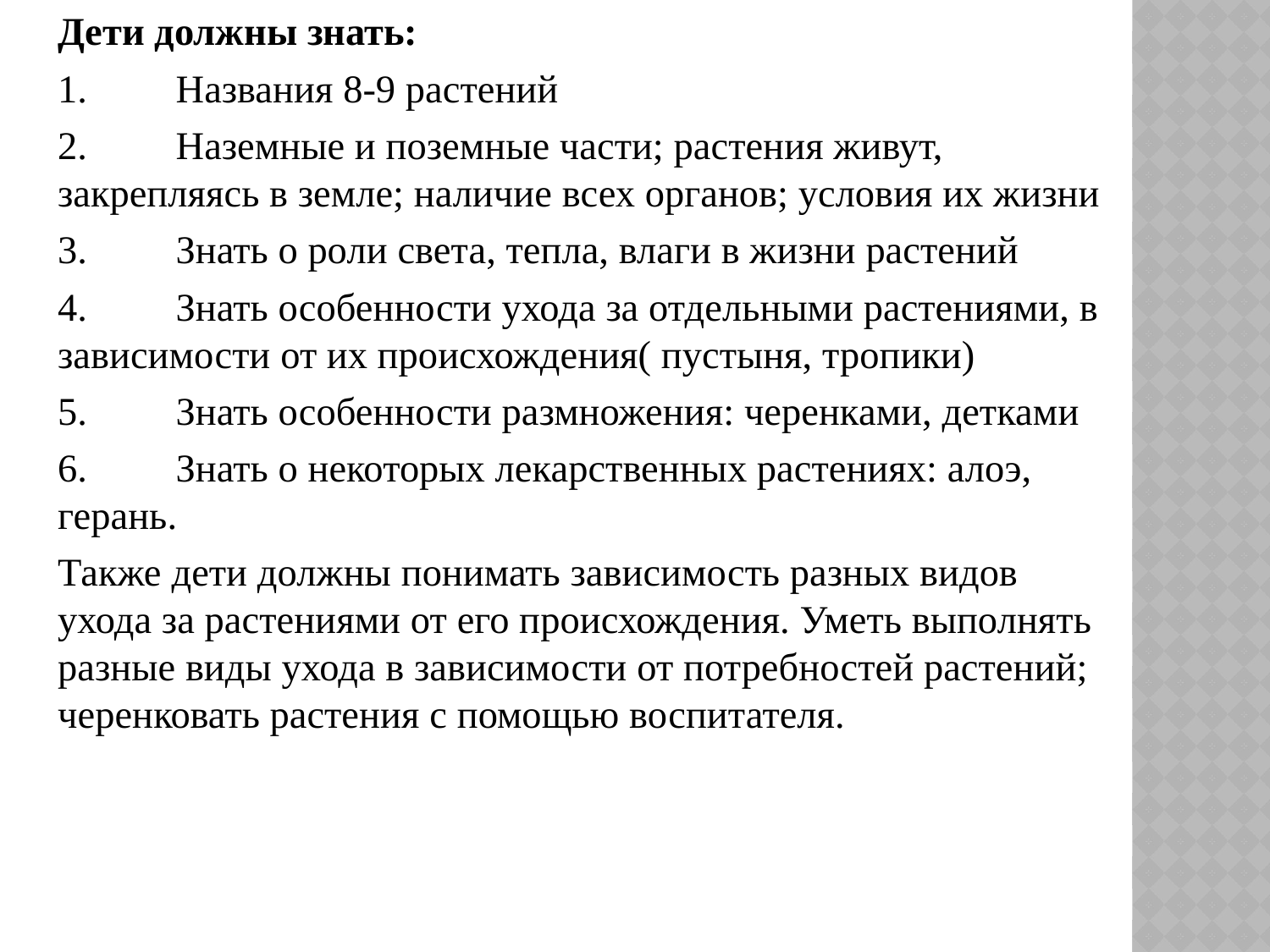

Дети должны знать:
1.	Названия 8-9 растений
2.	Наземные и поземные части; растения живут, закрепляясь в земле; наличие всех органов; условия их жизни
3.	Знать о роли света, тепла, влаги в жизни растений
4.	Знать особенности ухода за отдельными растениями, в зависимости от их происхождения( пустыня, тропики)
5.	Знать особенности размножения: черенками, детками
6.	Знать о некоторых лекарственных растениях: алоэ, герань.
Также дети должны понимать зависимость разных видов ухода за растениями от его происхождения. Уметь выполнять разные виды ухода в зависимости от потребностей растений; черенковать растения с помощью воспитателя.